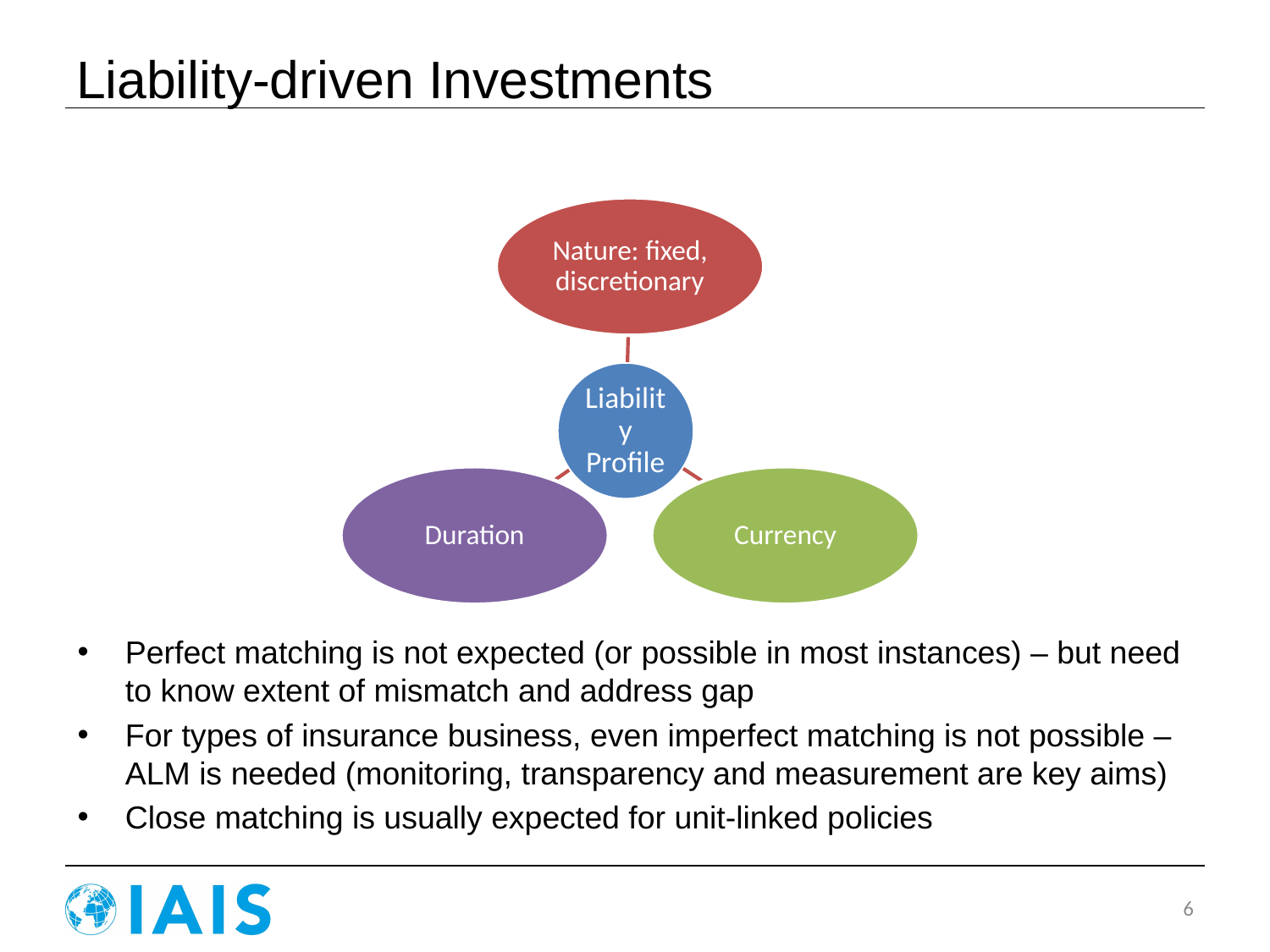

# Liability-driven Investments
Liability Profile

Nature: fixed, discretionary

Currency

Duration
Perfect matching is not expected (or possible in most instances) – but need to know extent of mismatch and address gap
For types of insurance business, even imperfect matching is not possible – ALM is needed (monitoring, transparency and measurement are key aims)
Close matching is usually expected for unit-linked policies
6